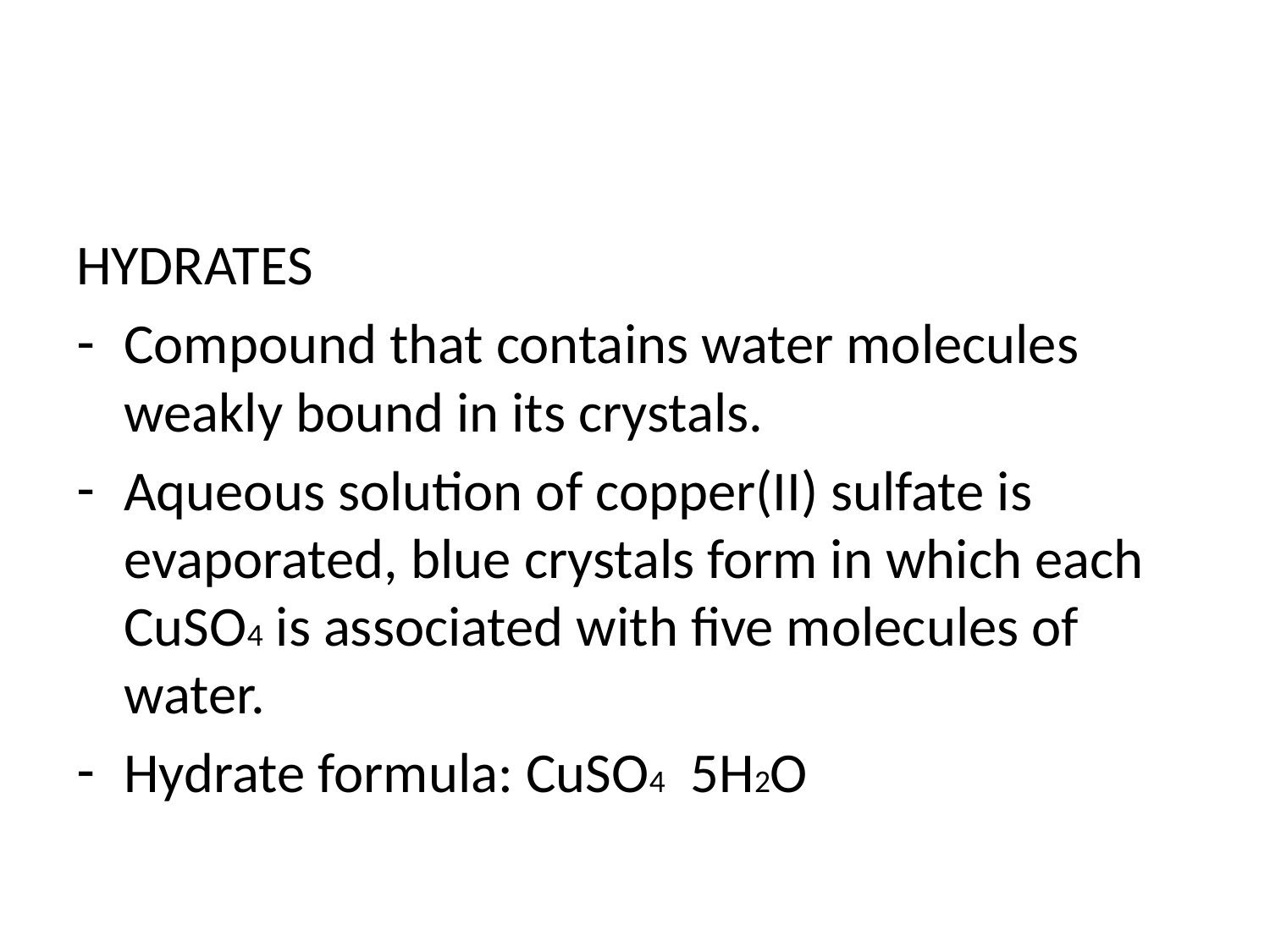

#
HYDRATES
Compound that contains water molecules weakly bound in its crystals.
Aqueous solution of copper(II) sulfate is evaporated, blue crystals form in which each CuSO4 is associated with five molecules of water.
Hydrate formula: CuSO4  5H2O